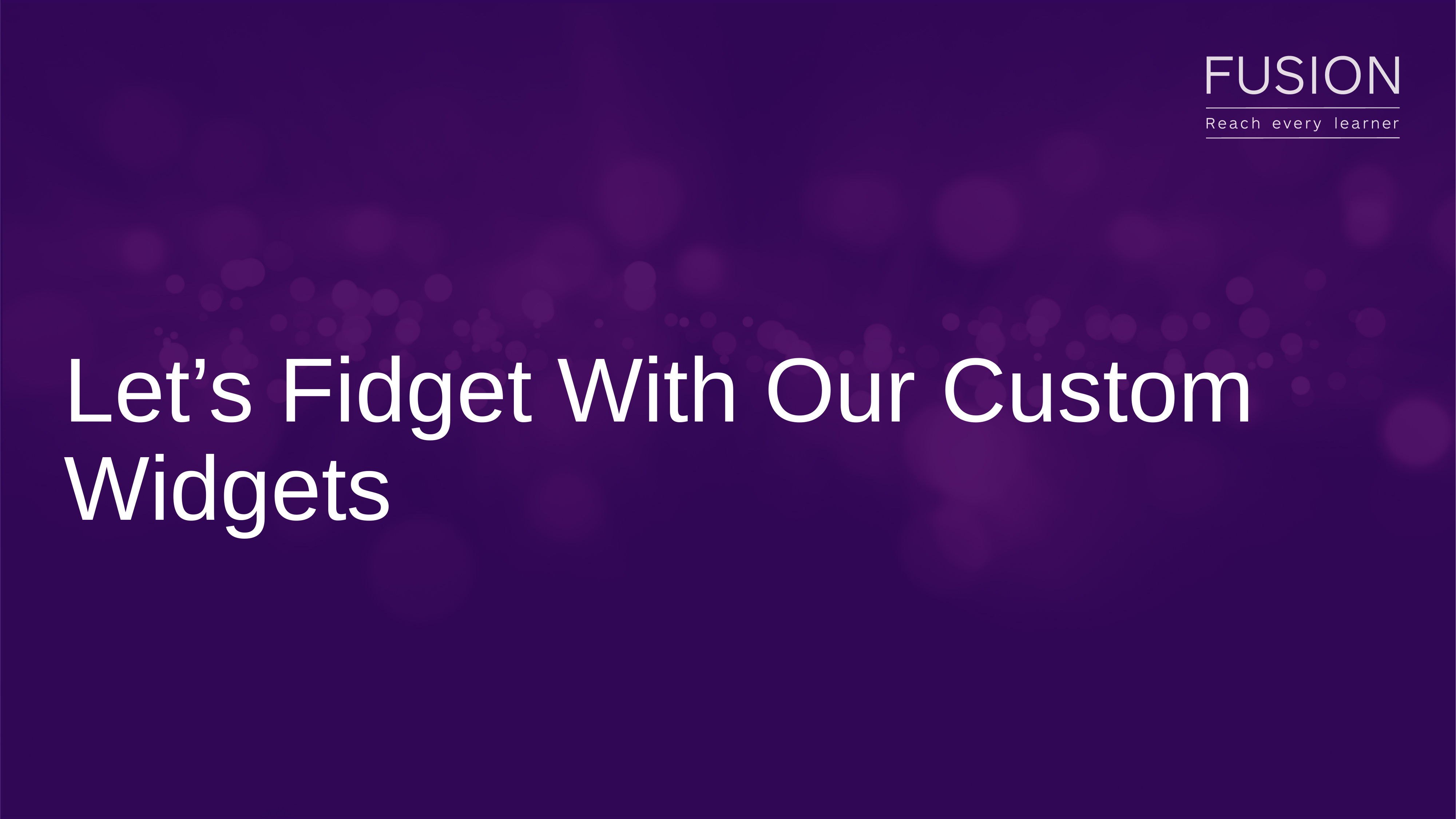

# Let’s Fidget With Our Custom Widgets